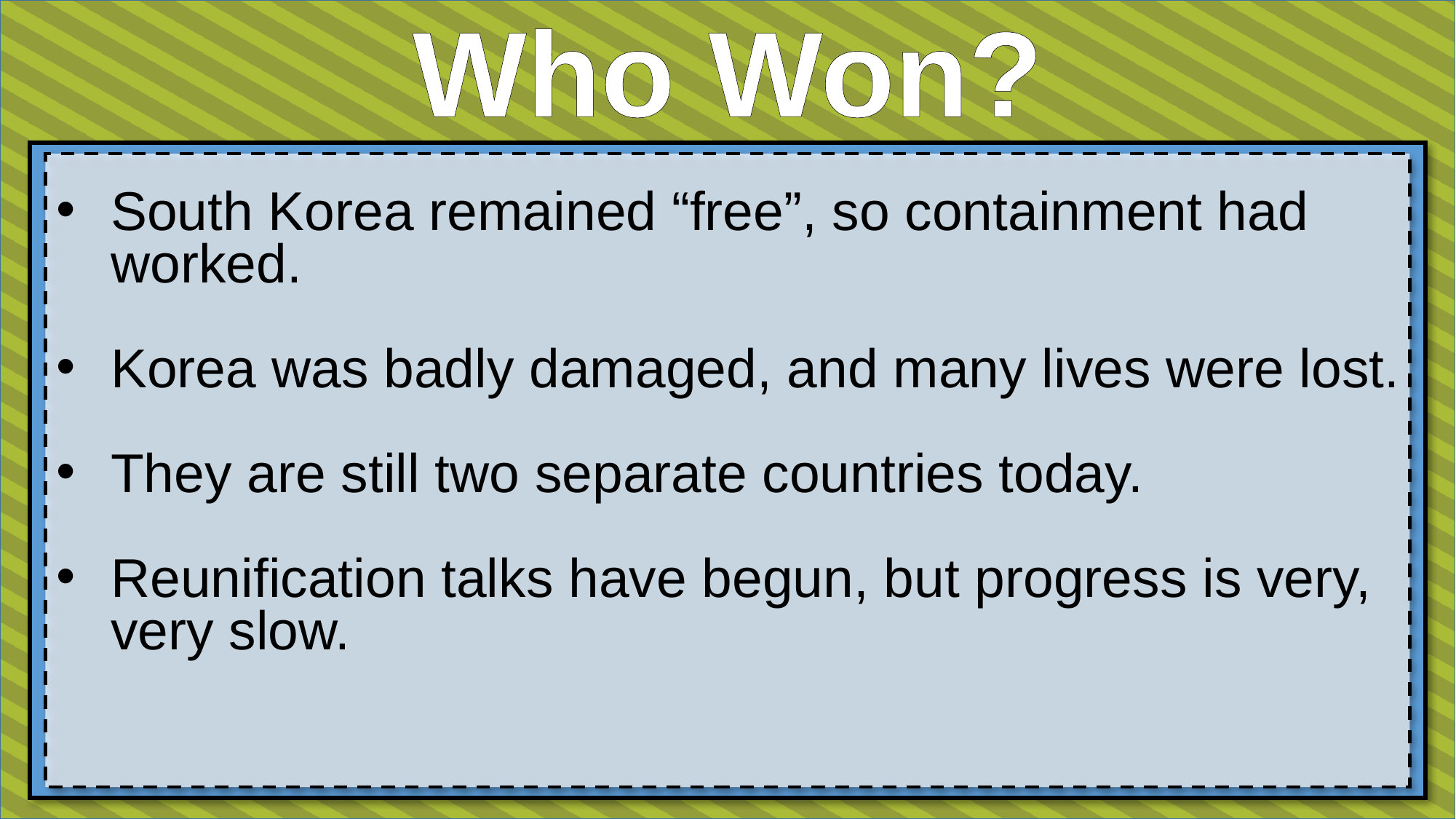

Who Won?

South Korea remained “free”, so containment had worked.

Korea was badly damaged, and many lives were lost.

They are still two separate countries today.

Reunification talks have begun, but progress is very, very slow.